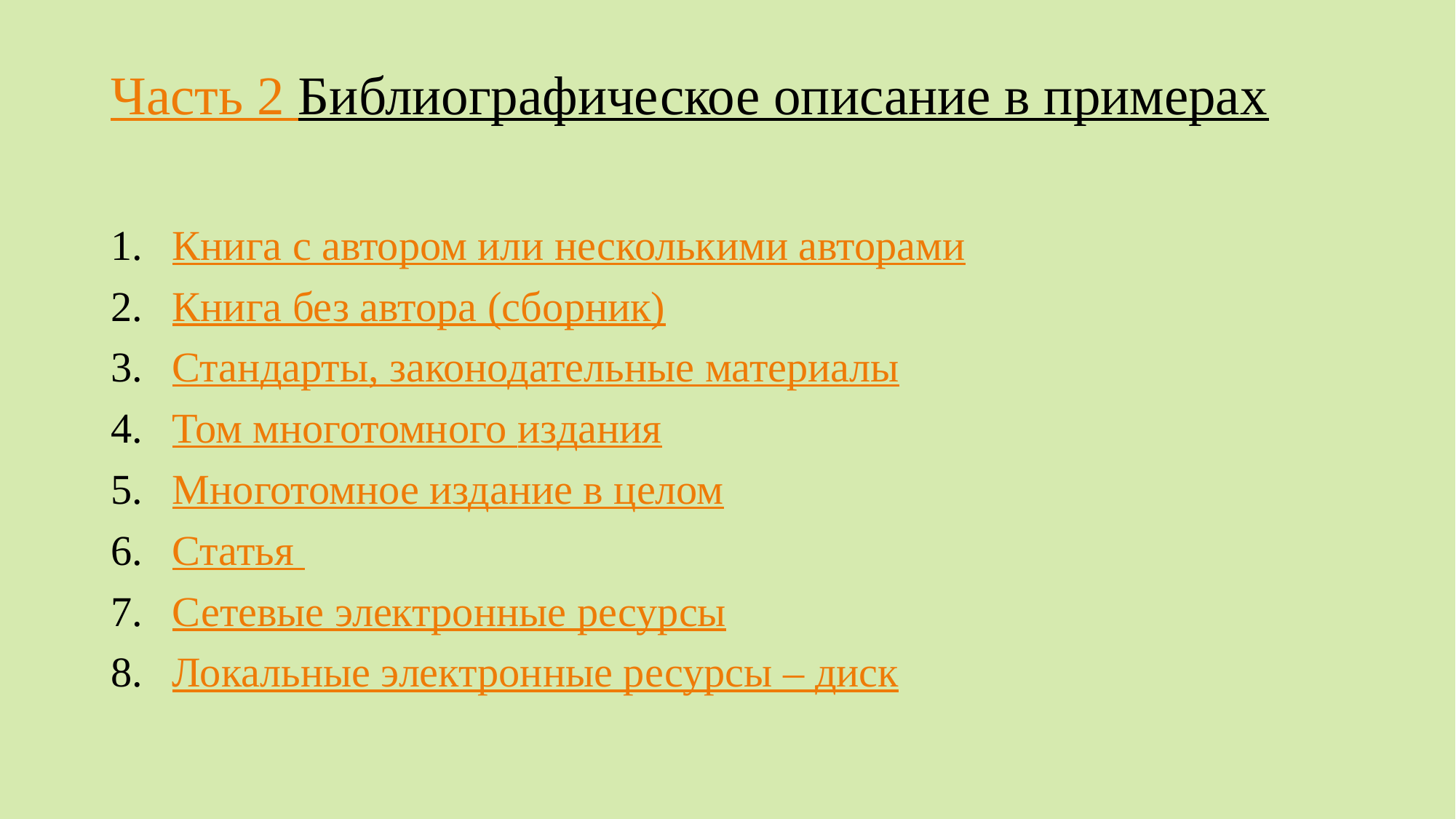

# Часть 2 Библиографическое описание в примерах
Книга с автором или несколькими авторами
Книга без автора (сборник)
Стандарты, законодательные материалы
Том многотомного издания
Многотомное издание в целом
Статья
Сетевые электронные ресурсы
Локальные электронные ресурсы – диск